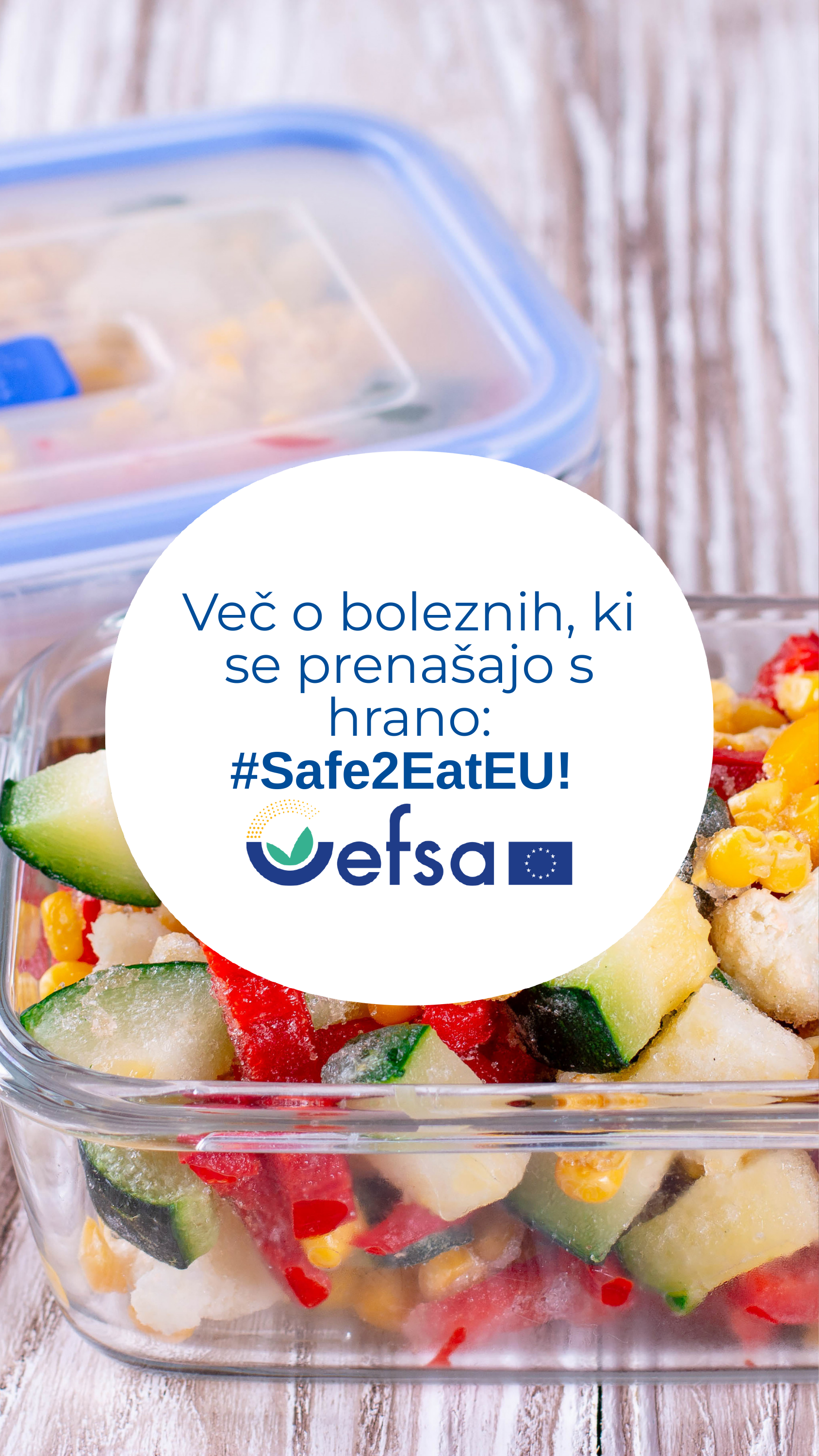

Več o boleznih, ki se prenašajo s hrano: #Safe2EatEU!